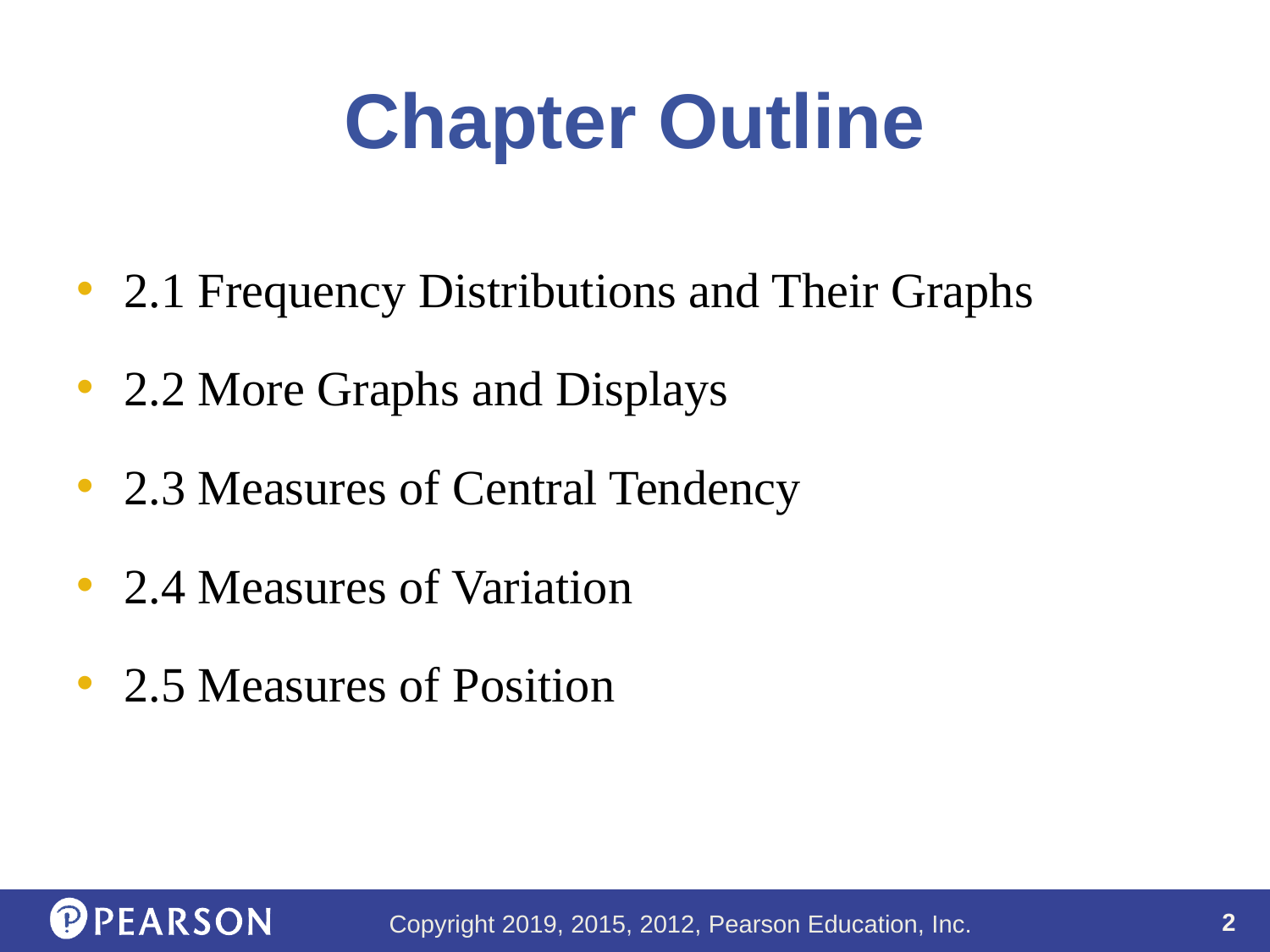

# Chapter Outline
2.1 Frequency Distributions and Their Graphs
2.2 More Graphs and Displays
2.3 Measures of Central Tendency
2.4 Measures of Variation
2.5 Measures of Position